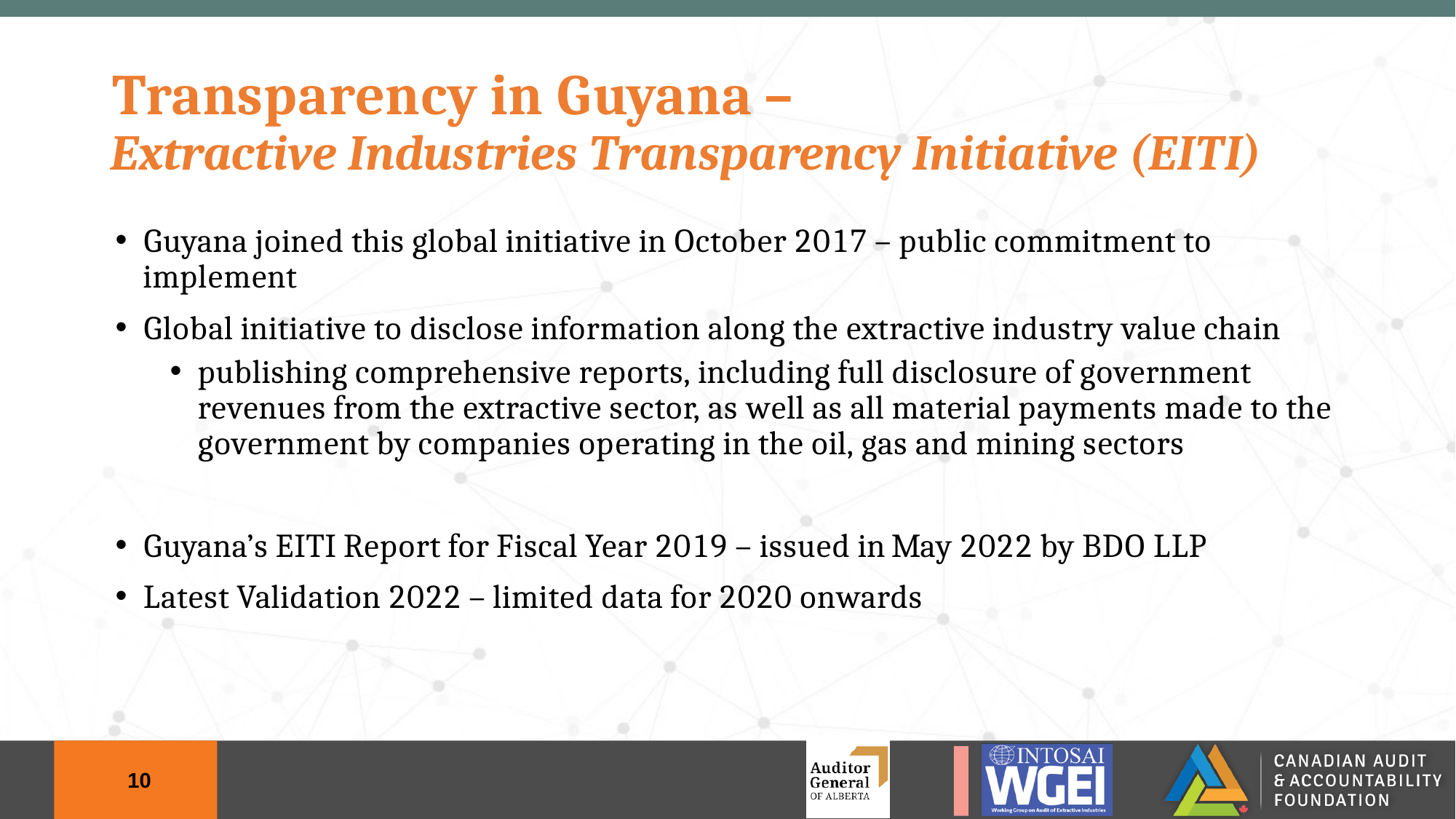

# Transparency in Guyana – Extractive Industries Transparency Initiative (EITI)
Guyana joined this global initiative in October 2017 – public commitment to implement
Global initiative to disclose information along the extractive industry value chain
publishing comprehensive reports, including full disclosure of government revenues from the extractive sector, as well as all material payments made to the government by companies operating in the oil, gas and mining sectors

Guyana’s EITI Report for Fiscal Year 2019 – issued in May 2022 by BDO LLP
Latest Validation 2022 – limited data for 2020 onwards